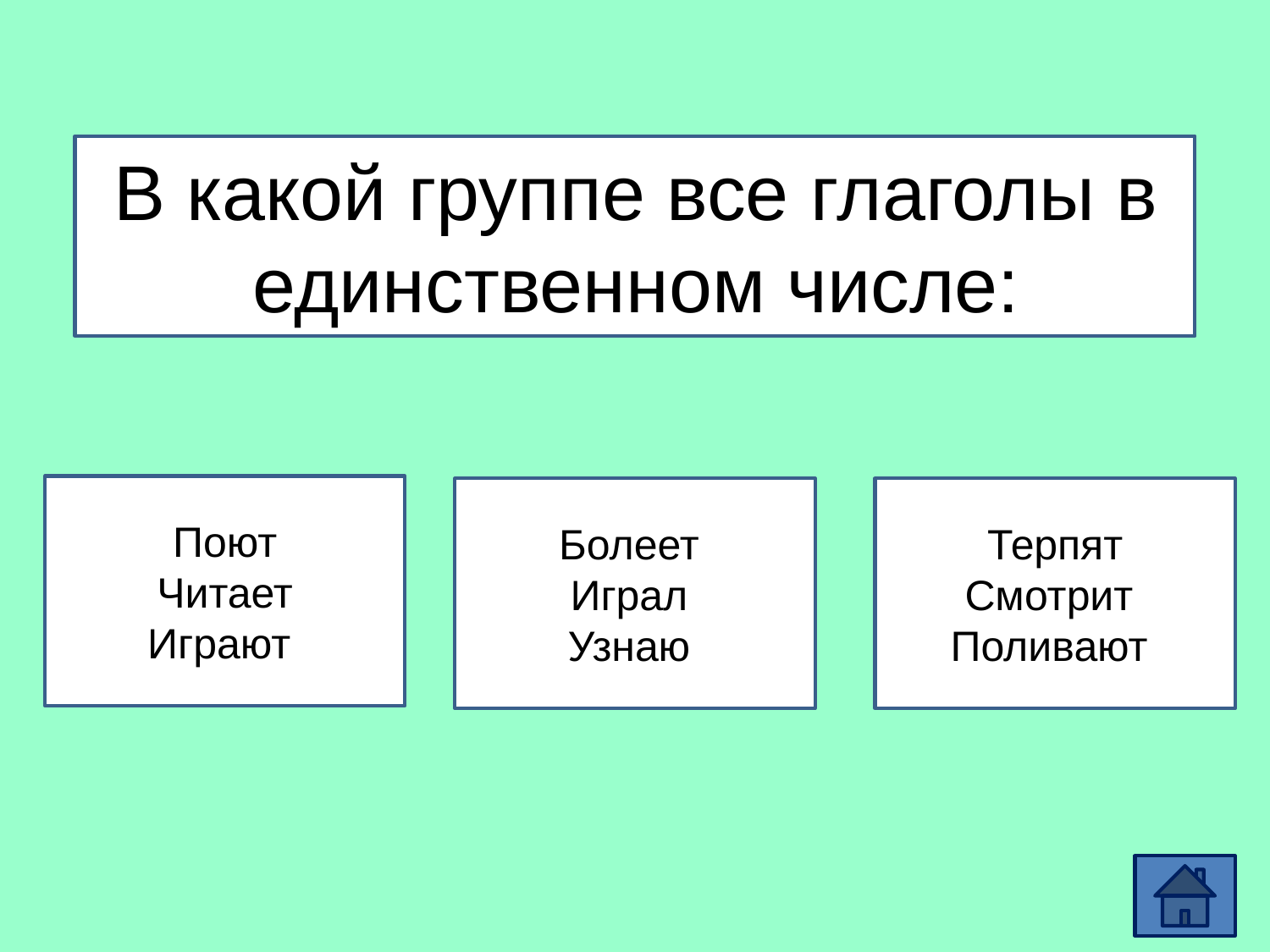

# В какой группе все глаголы в единственном числе:
Поют
Читает
Играют
Болеет
Играл
Узнаю
Терпят
Смотрит
Поливают